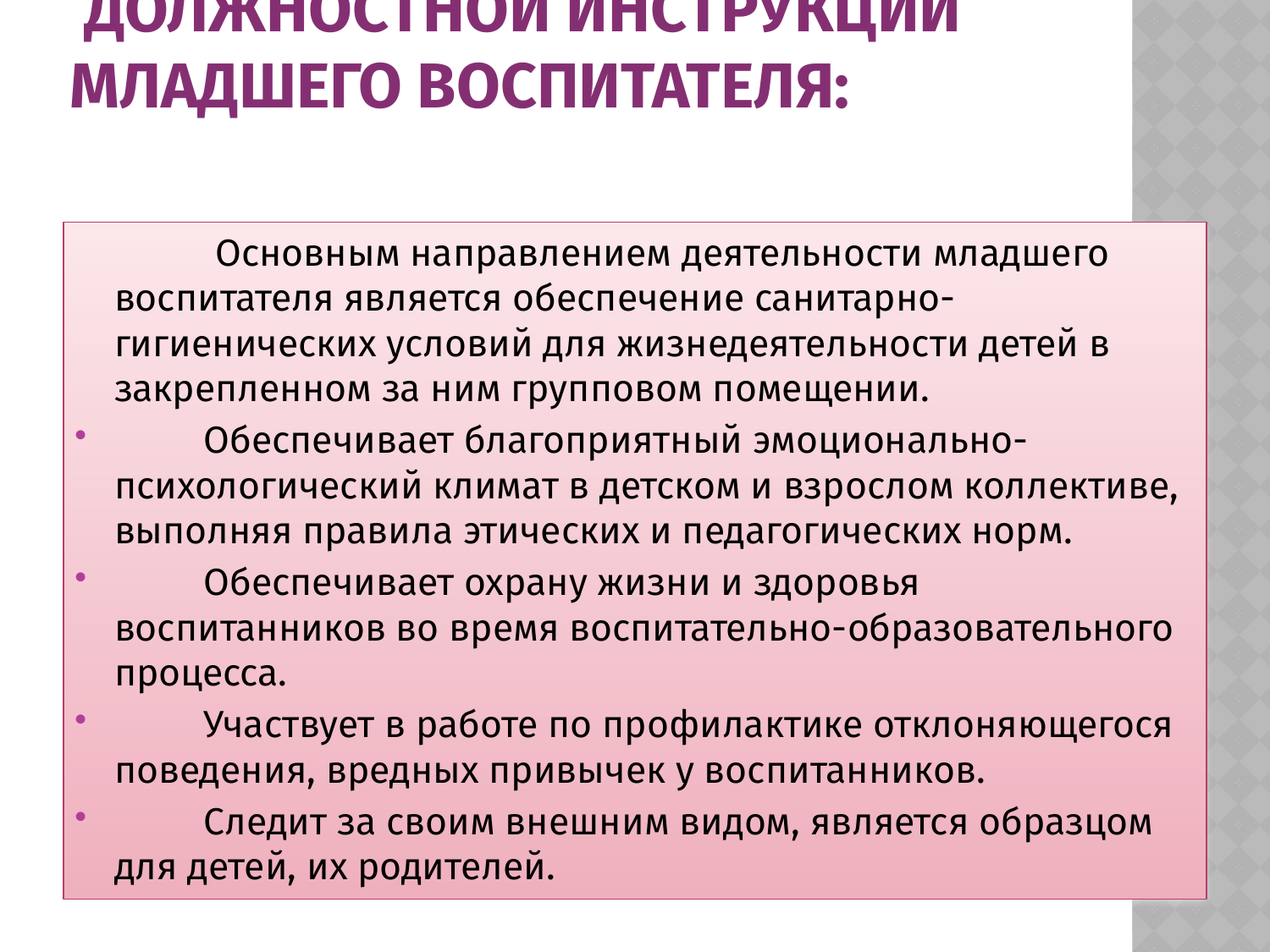

# Основные положения  должностной инструкции младшего воспитателя:
              Основным направлением деятельности младшего воспитателя является обеспечение санитарно-гигиенических условий для жизнедеятельности детей в закрепленном за ним групповом помещении.
         Обеспечивает благоприятный эмоционально-психологический климат в детском и взрослом коллективе, выполняя правила этических и педагогических норм.
         Обеспечивает охрану жизни и здоровья воспитанников во время воспитательно-образовательного процесса.
         Участвует в работе по профилактике отклоняющегося поведения, вредных привычек у воспитанников.
         Следит за своим внешним видом, является образцом для детей, их родителей.